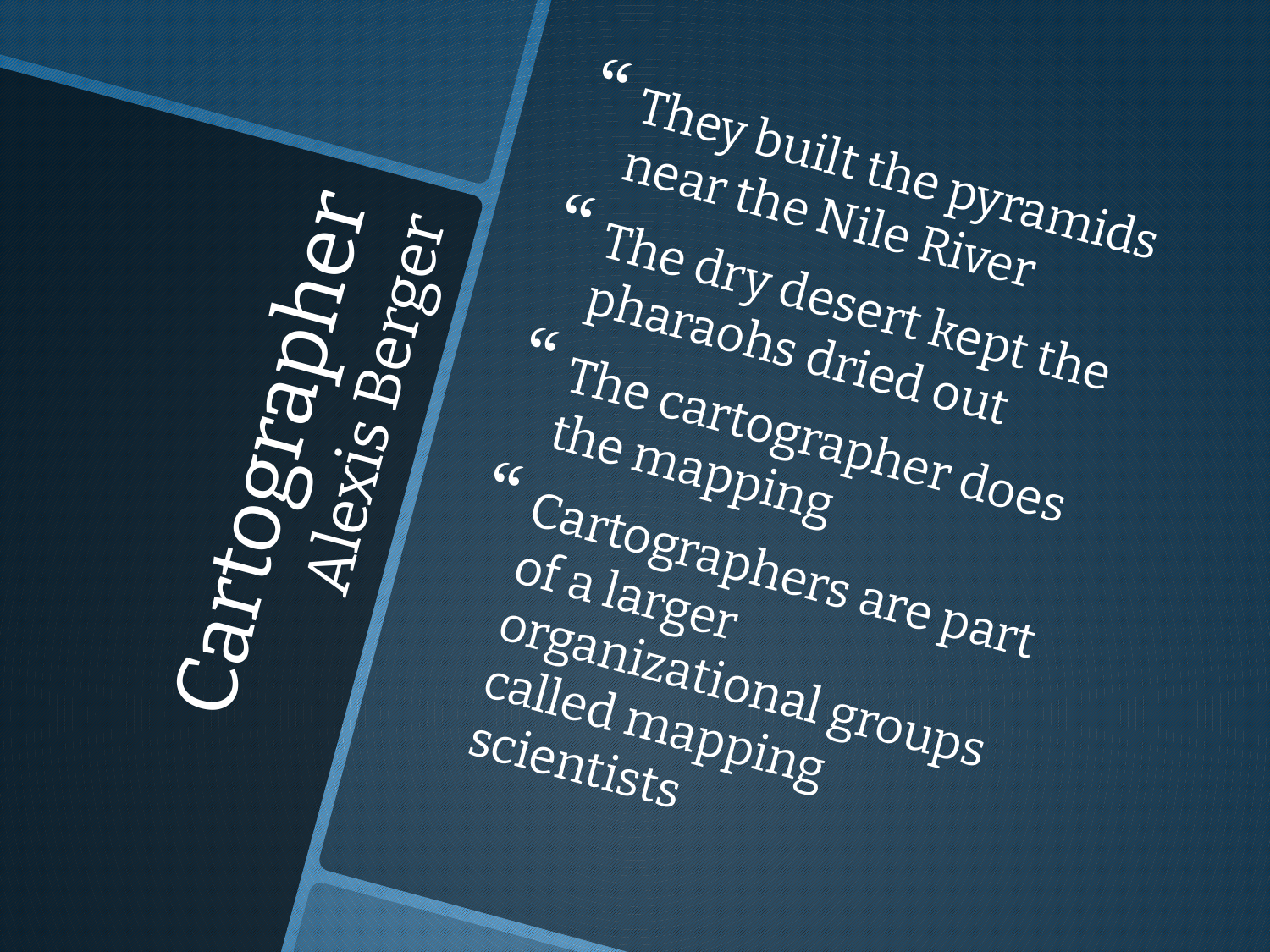

They built the pyramids near the Nile River
The dry desert kept the pharaohs dried out
The cartographer does the mapping
Cartographers are part of a larger organizational groups called mapping scientists
# Cartographer Alexis Berger